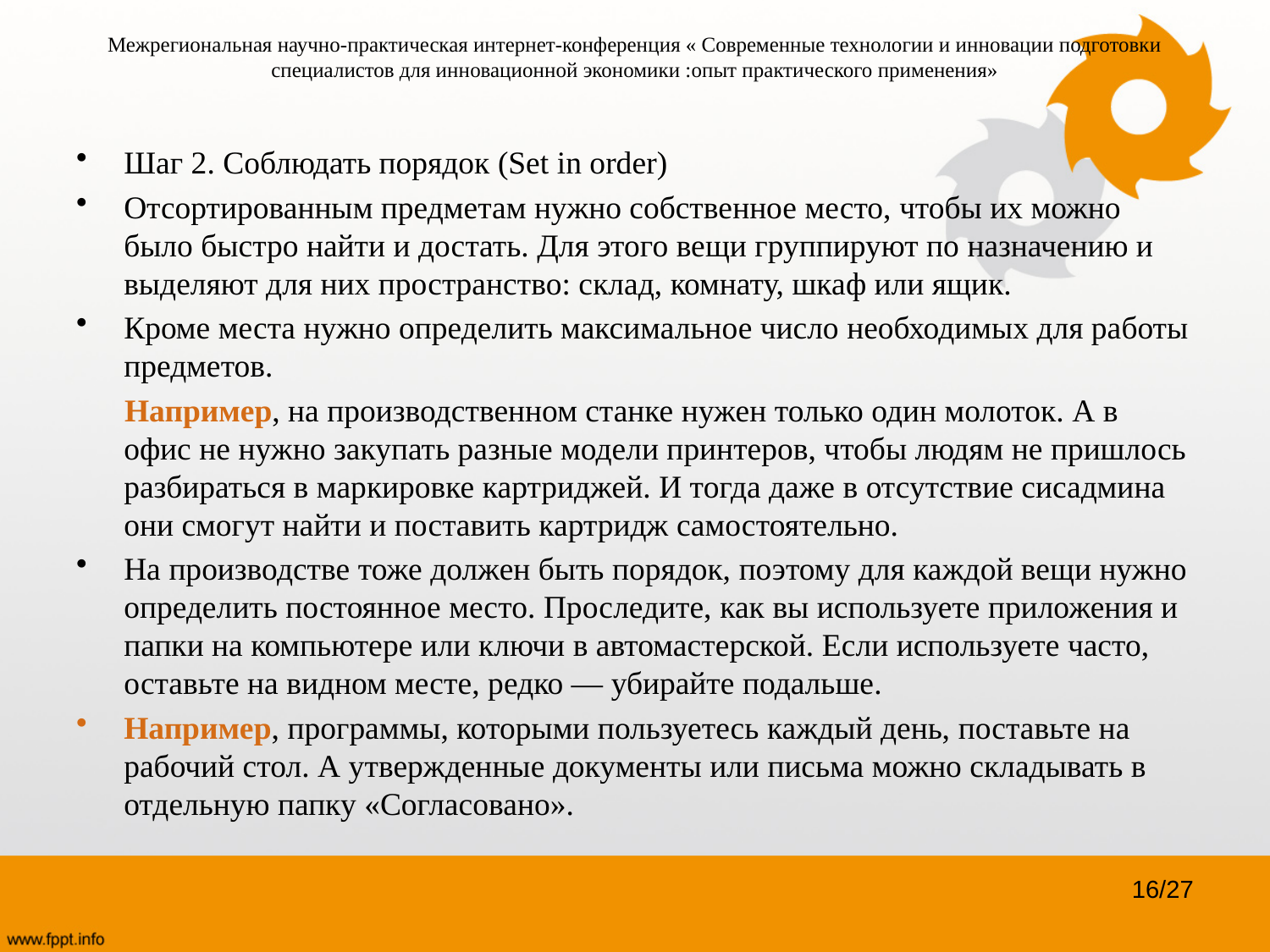

# Межрегиональная научно-практическая интернет-конференция « Современные технологии и инновации подготовки специалистов для инновационной экономики :опыт практического применения»
Шаг 2. Соблюдать порядок (Set in order)
Отсортированным предметам нужно собственное место, чтобы их можно было быстро найти и достать. Для этого вещи группируют по назначению и выделяют для них пространство: склад, комнату, шкаф или ящик.
Кроме места нужно определить максимальное число необходимых для работы предметов.
      Например, на производственном станке нужен только один молоток. А в офис не нужно закупать разные модели принтеров, чтобы людям не пришлось разбираться в маркировке картриджей. И тогда даже в отсутствие сисадмина они смогут найти и поставить картридж самостоятельно.
На производстве тоже должен быть порядок, поэтому для каждой вещи нужно определить постоянное место. Проследите, как вы используете приложения и папки на компьютере или ключи в автомастерской. Если используете часто, оставьте на видном месте, редко — убирайте подальше.
Например, программы, которыми пользуетесь каждый день, поставьте на рабочий стол. А утвержденные документы или письма можно складывать в отдельную папку «Согласовано».
16/27